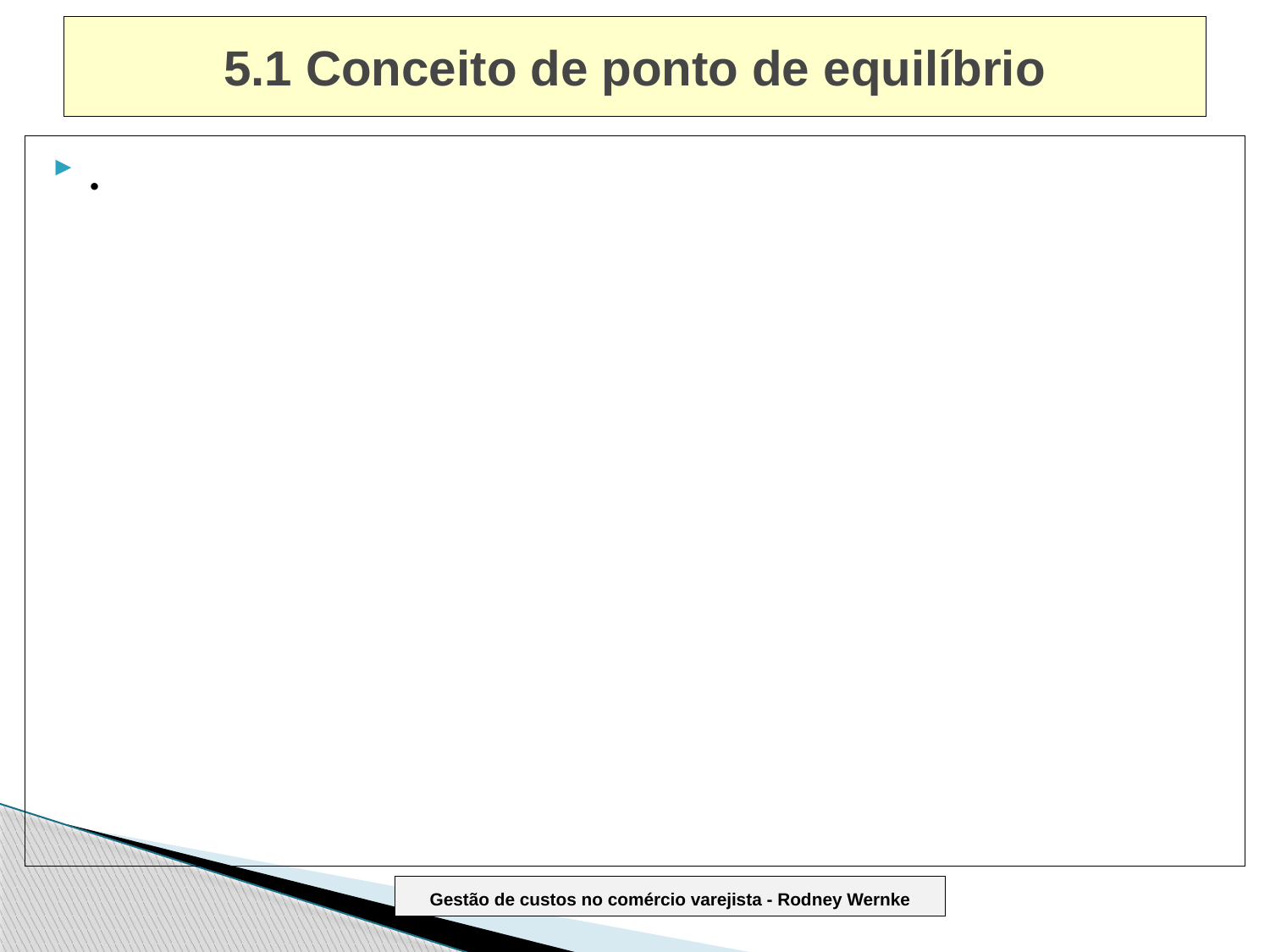

# 5.1 Conceito de ponto de equilíbrio
.

Gestão de custos no comércio varejista - Rodney Wernke